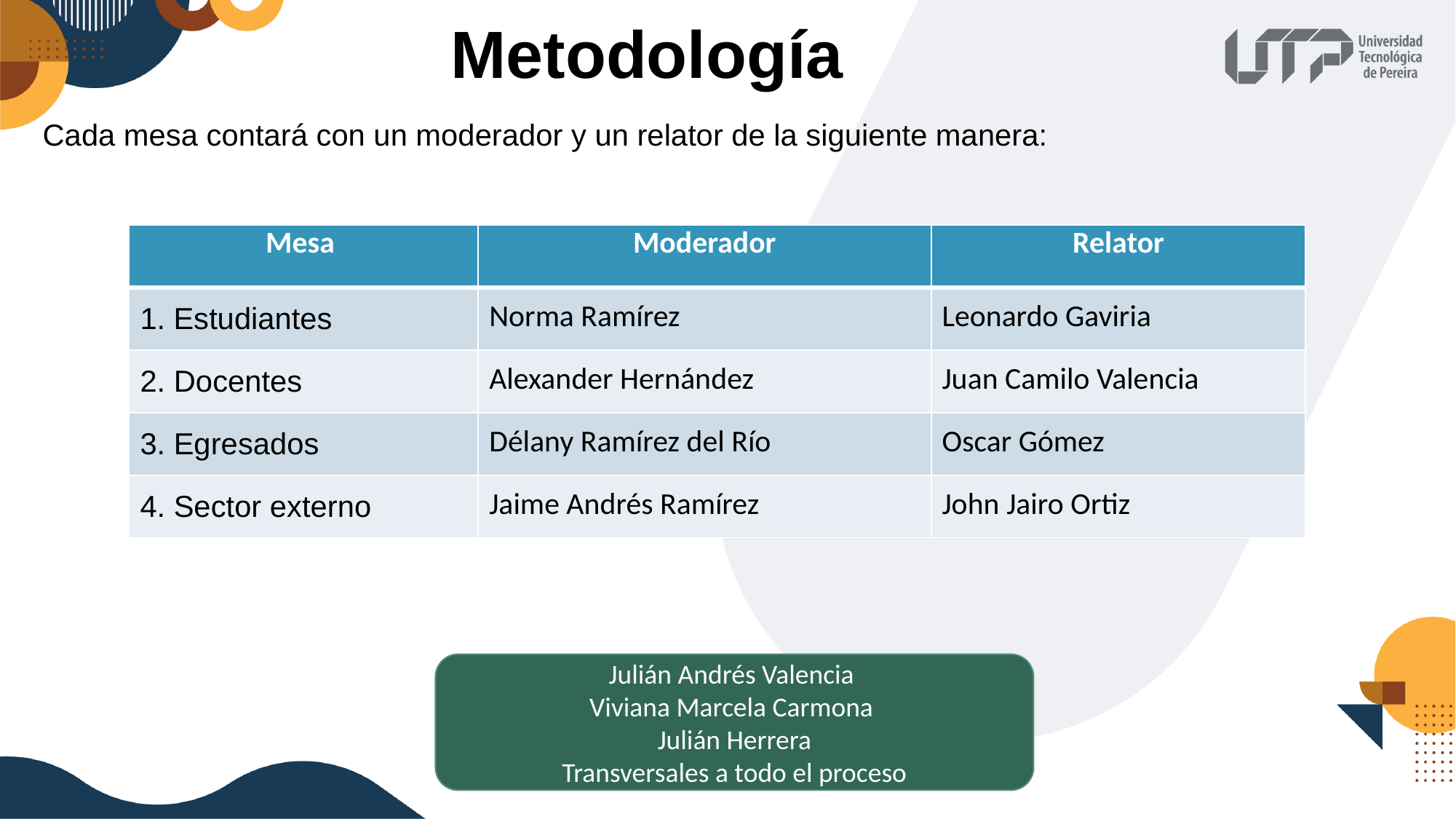

Metodología
Cada mesa contará con un moderador y un relator de la siguiente manera:
| Mesa | Moderador | Relator |
| --- | --- | --- |
| 1. Estudiantes | Norma Ramírez | Leonardo Gaviria |
| 2. Docentes | Alexander Hernández | Juan Camilo Valencia |
| 3. Egresados | Délany Ramírez del Río | Oscar Gómez |
| 4. Sector externo | Jaime Andrés Ramírez | John Jairo Ortiz |
Julián Andrés Valencia
Viviana Marcela Carmona
Julián Herrera
Transversales a todo el proceso